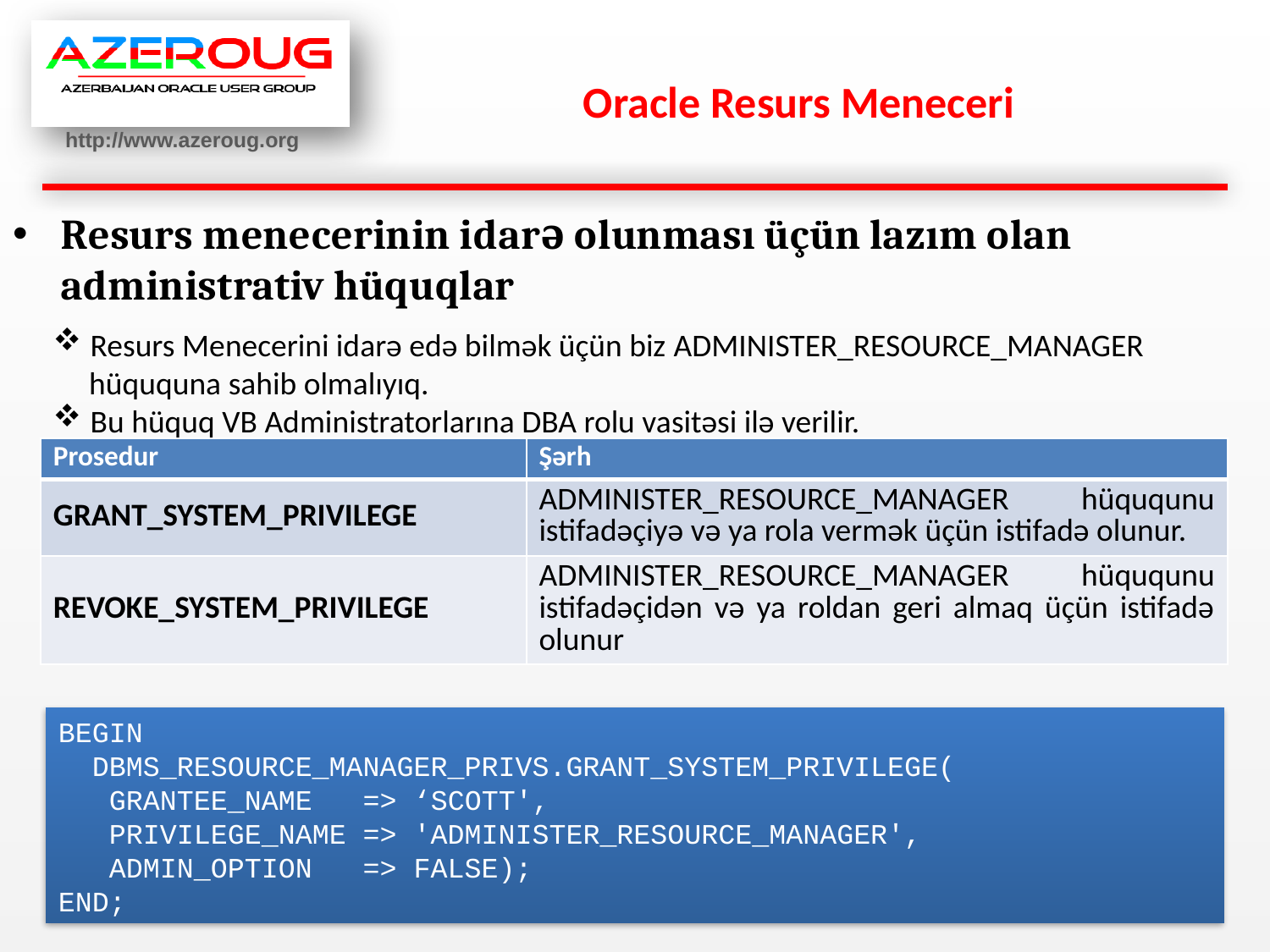

# Oracle Resurs Meneceri

Resurs menecerinin idarə olunması üçün lazım olan administrativ hüquqlar
 Resurs Menecerini idarə edə bilmək üçün biz ADMINISTER_RESOURCE_MANAGER
     hüququna sahib olmalıyıq.
 Bu hüquq VB Administratorlarına DBA rolu vasitəsi ilə verilir.
| Prosedur | Şərh |
| --- | --- |
| GRANT\_SYSTEM\_PRIVILEGE | ADMINISTER\_RESOURCE\_MANAGER hüququnu istifadəçiyə və ya rola vermək üçün istifadə olunur. |
| REVOKE\_SYSTEM\_PRIVILEGE | ADMINISTER\_RESOURCE\_MANAGER hüququnu istifadəçidən və ya roldan geri almaq üçün istifadə olunur |
BEGIN
  DBMS_RESOURCE_MANAGER_PRIVS.GRANT_SYSTEM_PRIVILEGE(
   GRANTEE_NAME   => ‘SCOTT',
   PRIVILEGE_NAME => 'ADMINISTER_RESOURCE_MANAGER',
   ADMIN_OPTION   => FALSE);
END;
02.08.2012